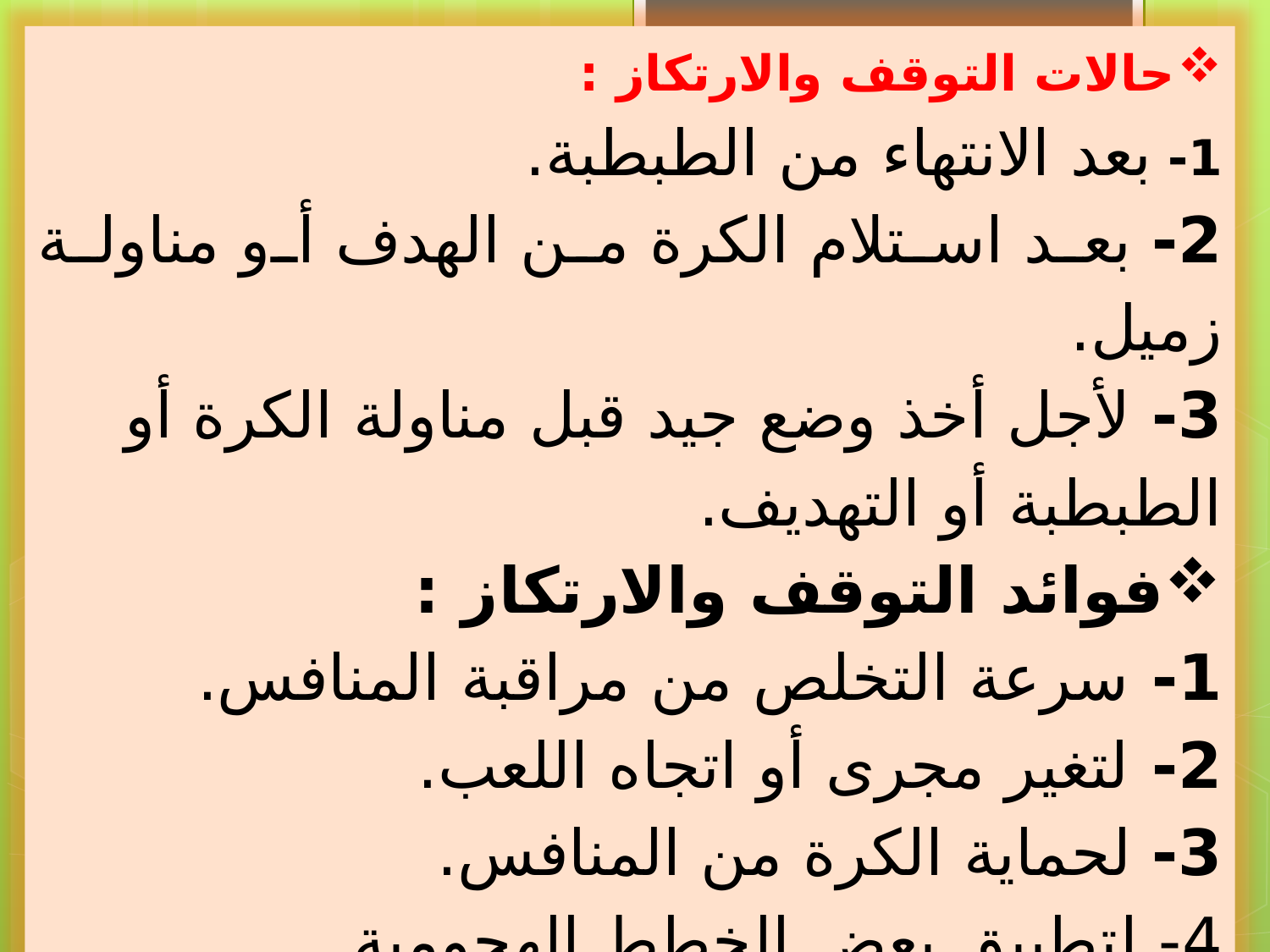

حالات التوقف والارتكاز :
1- بعد الانتهاء من الطبطبة.
2- بعد استلام الكرة من الهدف أو مناولة زميل.
3- لأجل أخذ وضع جيد قبل مناولة الكرة أو الطبطبة أو التهديف.
فوائد التوقف والارتكاز :
1- سرعة التخلص من مراقبة المنافس.
2- لتغير مجرى أو اتجاه اللعب.
3- لحماية الكرة من المنافس.
4- لتطبيق بعض الخطط الهجومية.